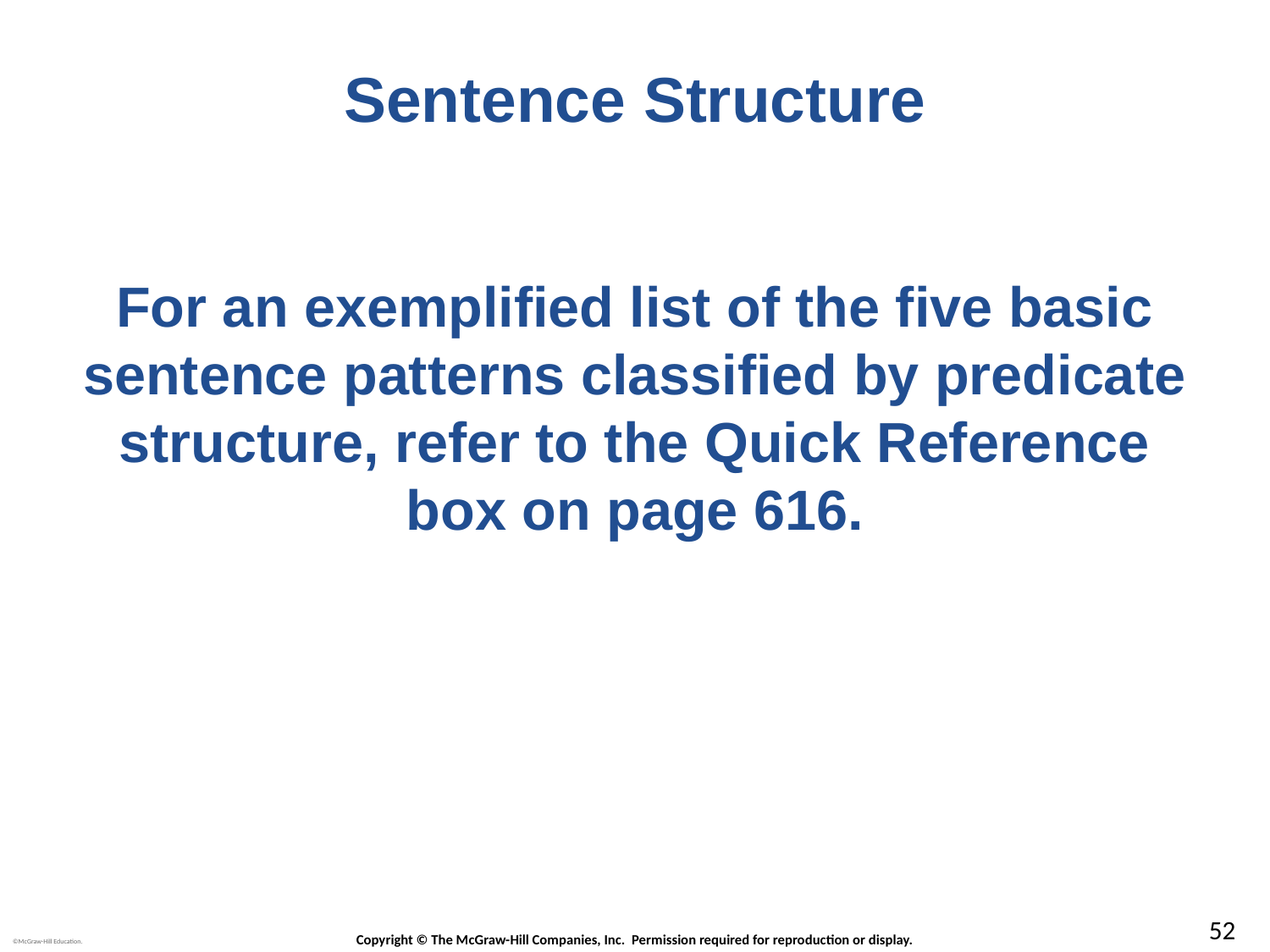

# Sentence Structure
For an exemplified list of the five basic sentence patterns classified by predicate structure, refer to the Quick Reference box on page 616.